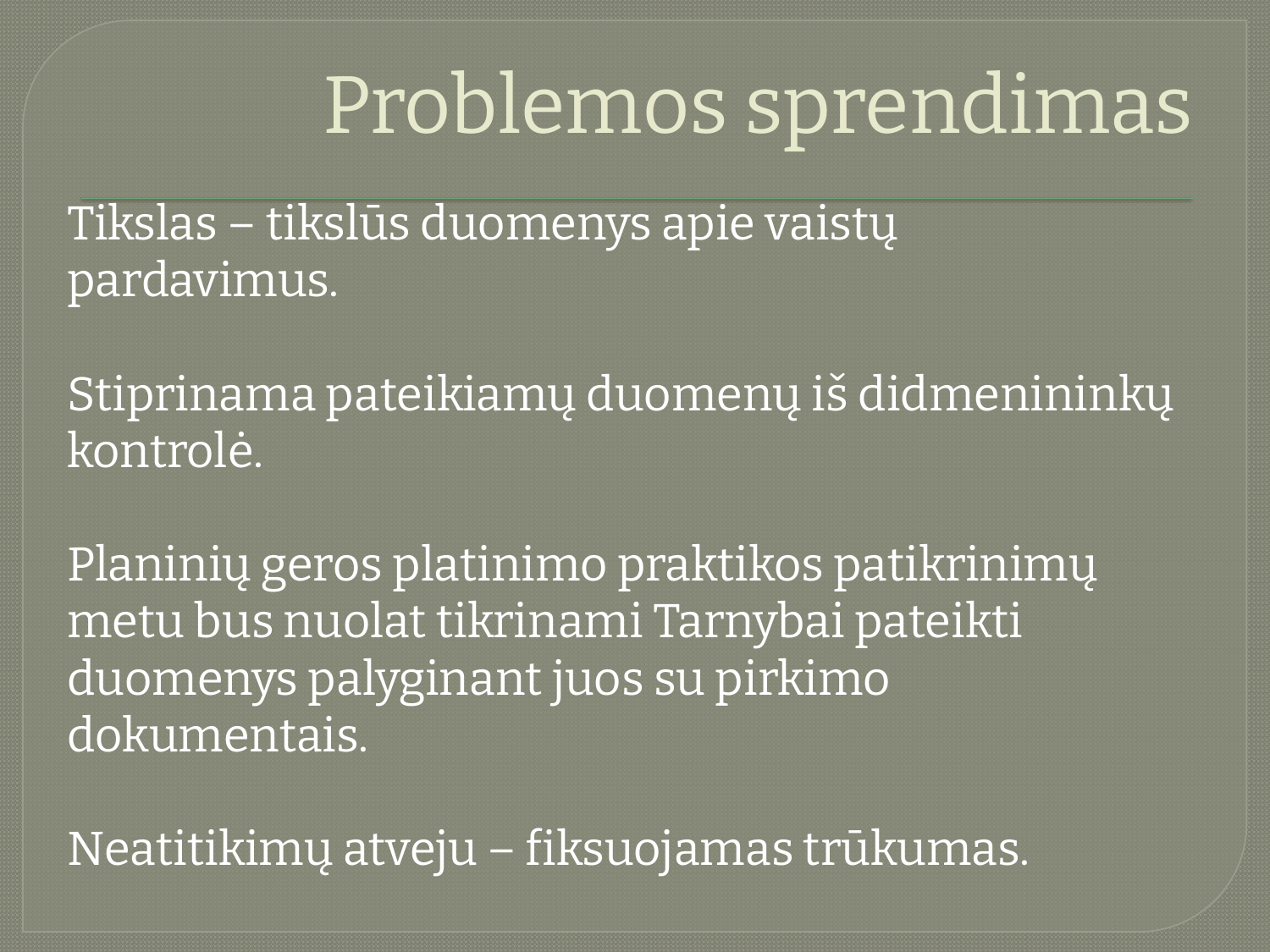

# Problemos sprendimas
Tikslas – tikslūs duomenys apie vaistų
pardavimus.

Stiprinama pateikiamų duomenų iš didmenininkų
kontrolė.

Planinių geros platinimo praktikos patikrinimų
metu bus nuolat tikrinami Tarnybai pateikti
duomenys palyginant juos su pirkimo
dokumentais.

Neatitikimų atveju – fiksuojamas trūkumas.